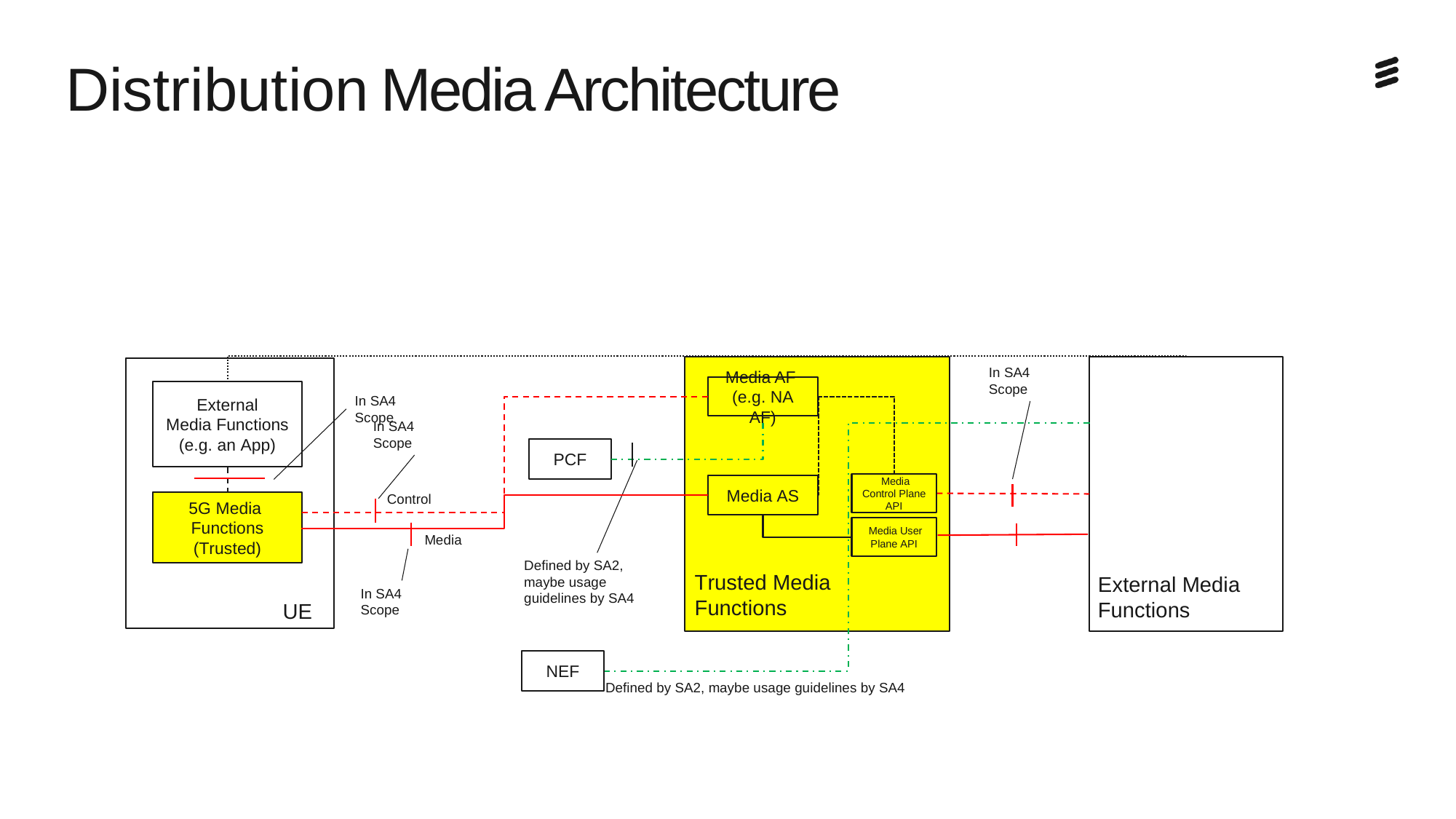

# Distribution Media Architecture

In SA4 Scope
Media AF
(e.g. NA AF)
External
Media Functions
(e.g. an App)
In SA4 Scope

In SA4 Scope
PCF
 Media Control Plane API
 Media AS
Control
5G Media
Functions
(Trusted)

 Media User Plane API

Media
Defined by SA2,
maybe usage
guidelines by SA4
External Media Functions
Trusted Media Functions
In SA4 Scope
UE
NEF
Defined by SA2, maybe usage guidelines by SA4